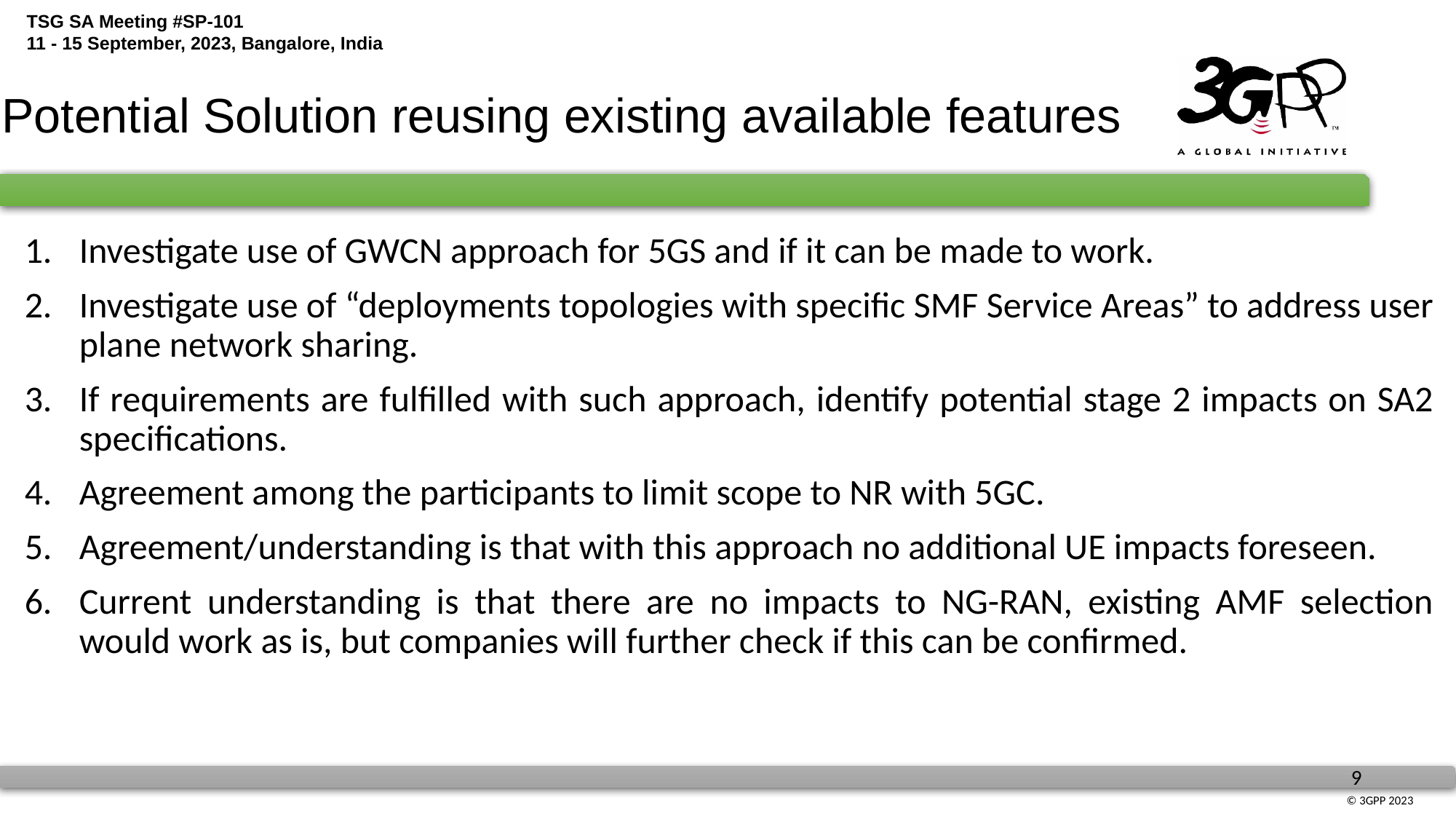

Potential Solution reusing existing available features
Investigate use of GWCN approach for 5GS and if it can be made to work.
Investigate use of “deployments topologies with specific SMF Service Areas” to address user plane network sharing.
If requirements are fulfilled with such approach, identify potential stage 2 impacts on SA2 specifications.
Agreement among the participants to limit scope to NR with 5GC.
Agreement/understanding is that with this approach no additional UE impacts foreseen.
Current understanding is that there are no impacts to NG-RAN, existing AMF selection would work as is, but companies will further check if this can be confirmed.